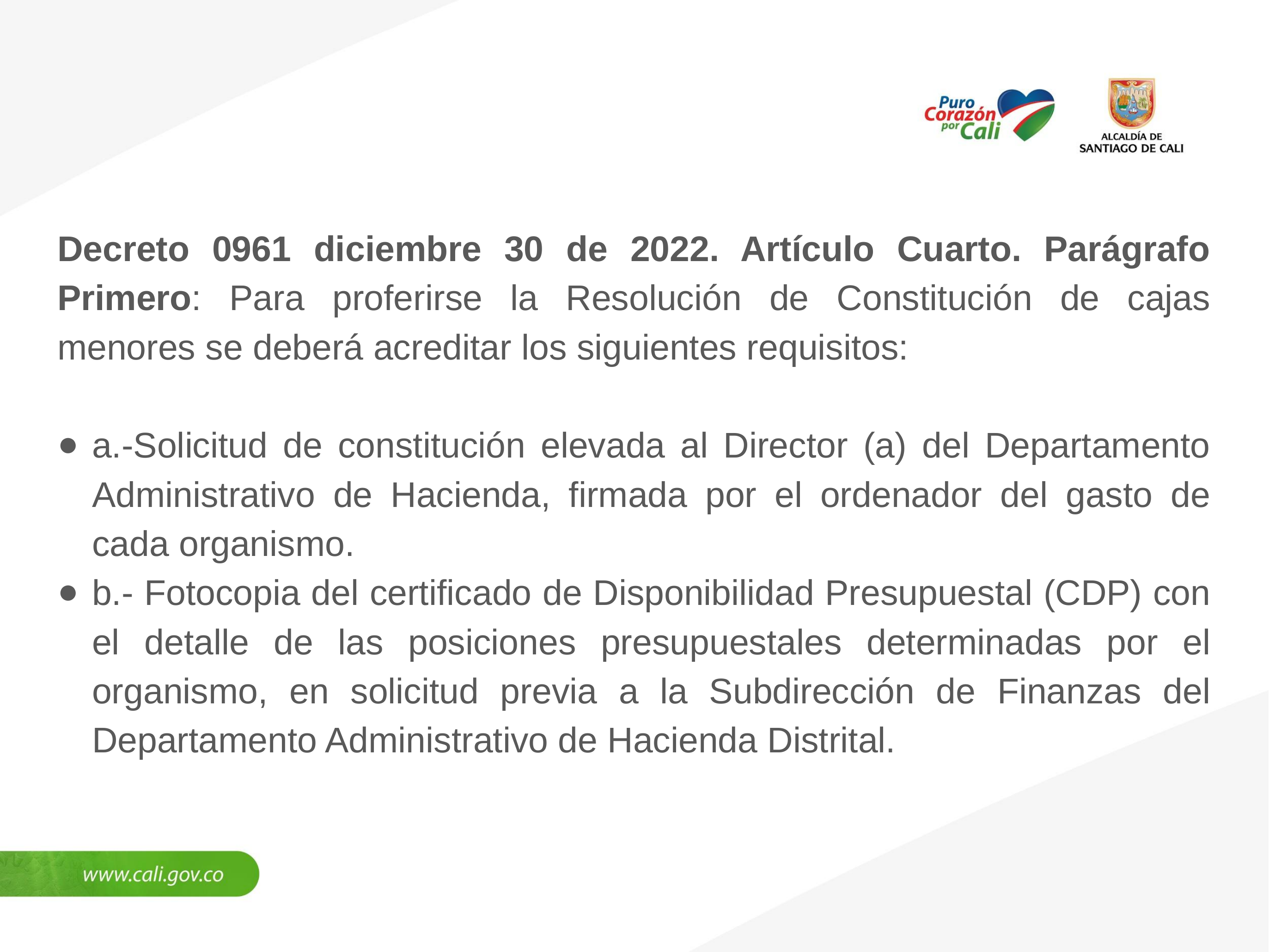

#

Decreto 0961 diciembre 30 de 2022. Artículo Cuarto. Parágrafo Primero: Para proferirse la Resolución de Constitución de cajas menores se deberá acreditar los siguientes requisitos:

a.-Solicitud de constitución elevada al Director (a) del Departamento Administrativo de Hacienda, firmada por el ordenador del gasto de cada organismo.
b.- Fotocopia del certificado de Disponibilidad Presupuestal (CDP) con el detalle de las posiciones presupuestales determinadas por el organismo, en solicitud previa a la Subdirección de Finanzas del Departamento Administrativo de Hacienda Distrital.